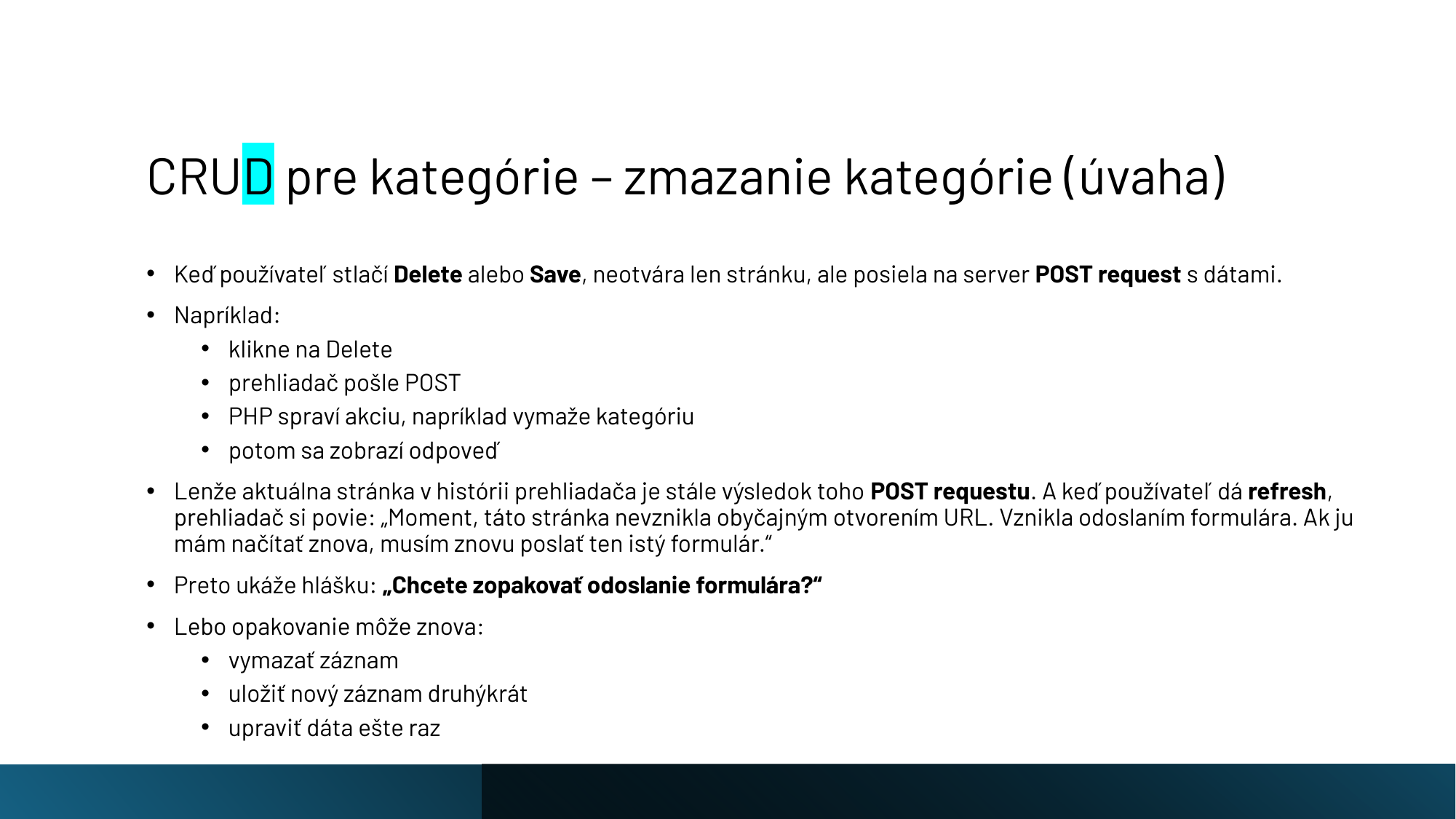

# CRUD pre kategórie – zmazanie kategórie (úvaha)
Keď používateľ stlačí Delete alebo Save, neotvára len stránku, ale posiela na server POST request s dátami.
Napríklad:
klikne na Delete
prehliadač pošle POST
PHP spraví akciu, napríklad vymaže kategóriu
potom sa zobrazí odpoveď
Lenže aktuálna stránka v histórii prehliadača je stále výsledok toho POST requestu. A keď používateľ dá refresh, prehliadač si povie: „Moment, táto stránka nevznikla obyčajným otvorením URL. Vznikla odoslaním formulára. Ak ju mám načítať znova, musím znovu poslať ten istý formulár.“
Preto ukáže hlášku: „Chcete zopakovať odoslanie formulára?“
Lebo opakovanie môže znova:
vymazať záznam
uložiť nový záznam druhýkrát
upraviť dáta ešte raz